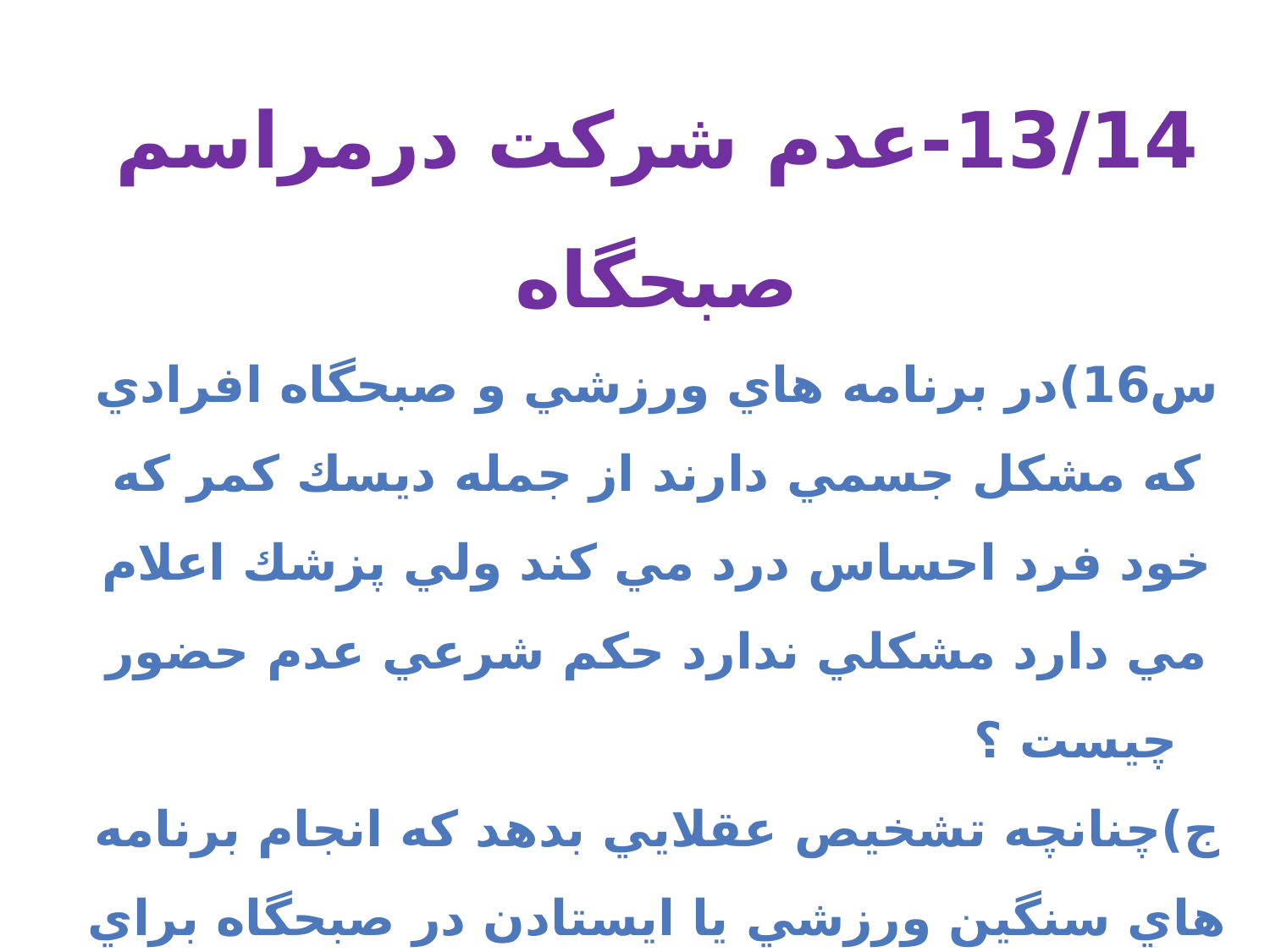

13/14-عدم شرکت درمراسم صبحگاه
س16)در برنامه هاي ورزشي و صبحگاه افرادي كه مشكل جسمي دارند از جمله ديسك كمر كه خود فرد احساس درد مي كند ولي پزشك اعلام مي دارد مشكلي ندارد حكم شرعي عدم حضور چيست ؟                                                  ج)چنانچه تشخيص عقلايي بدهد كه انجام برنامه هاي سنگين ورزشي يا ايستادن در صبحگاه براي او و سلامتيش مضر مي باشد ،حضور در اين نوع برنامه ها لازم نيست ولي با توجه به ضوابط و مقررات سازماني بايد براي شركت نكردن در اين برنامه ها از مسئول مربوط اجازه يا مرخصي بگيرد.